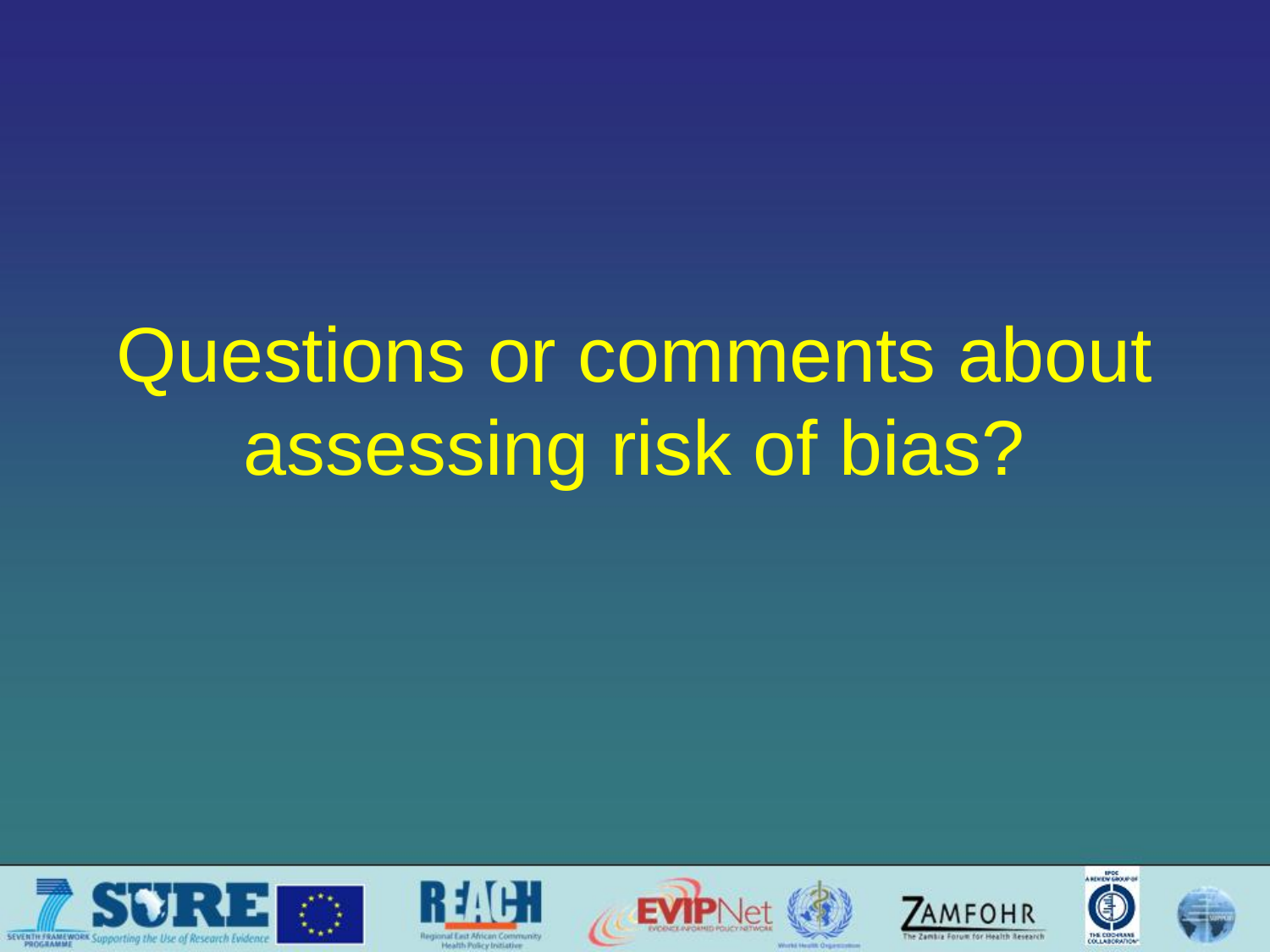

# Questions or comments about assessing risk of bias?